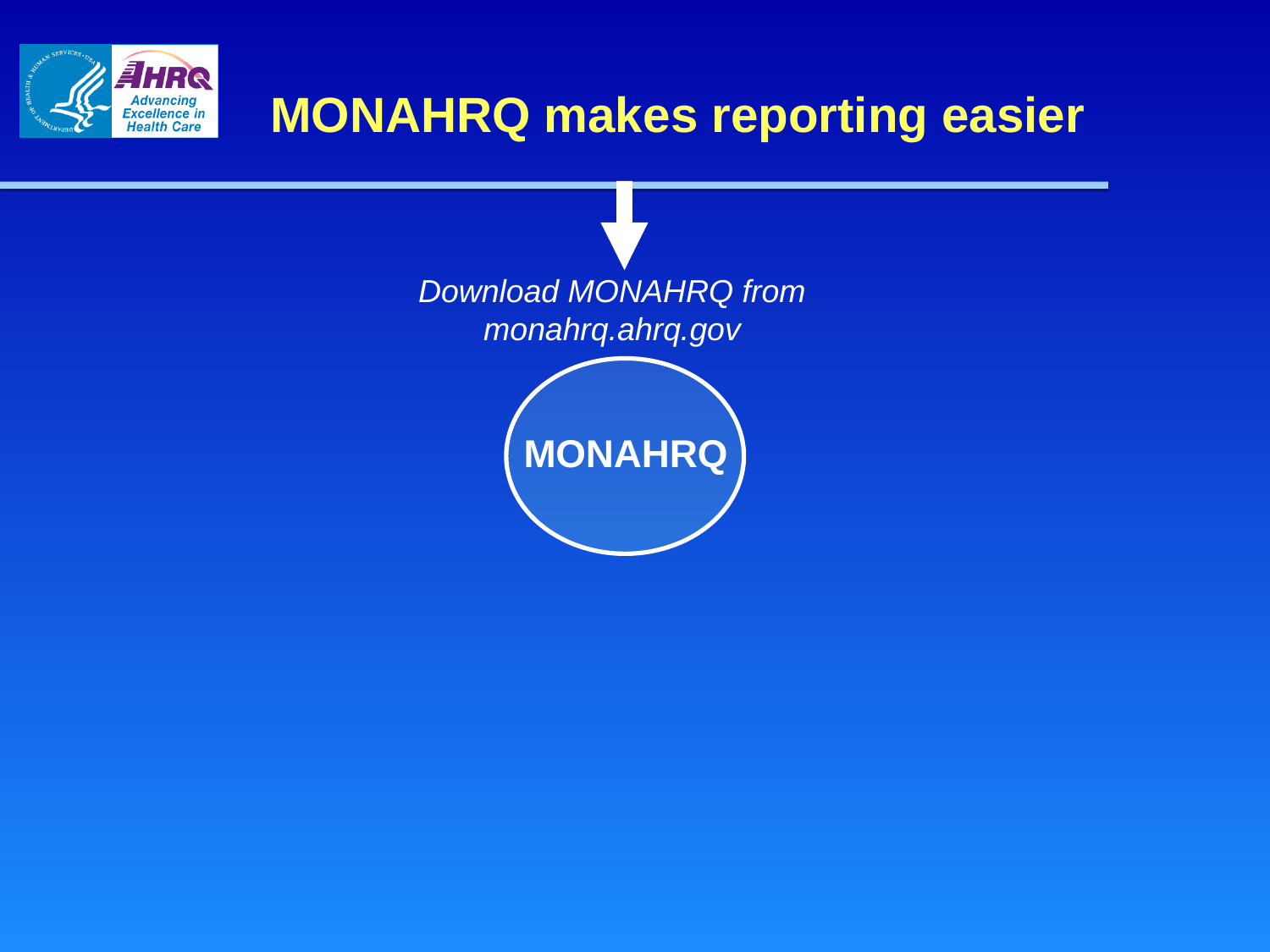

MONAHRQ makes reporting easier

Download MONAHRQ from monahrq.ahrq.gov

MONAHRQ